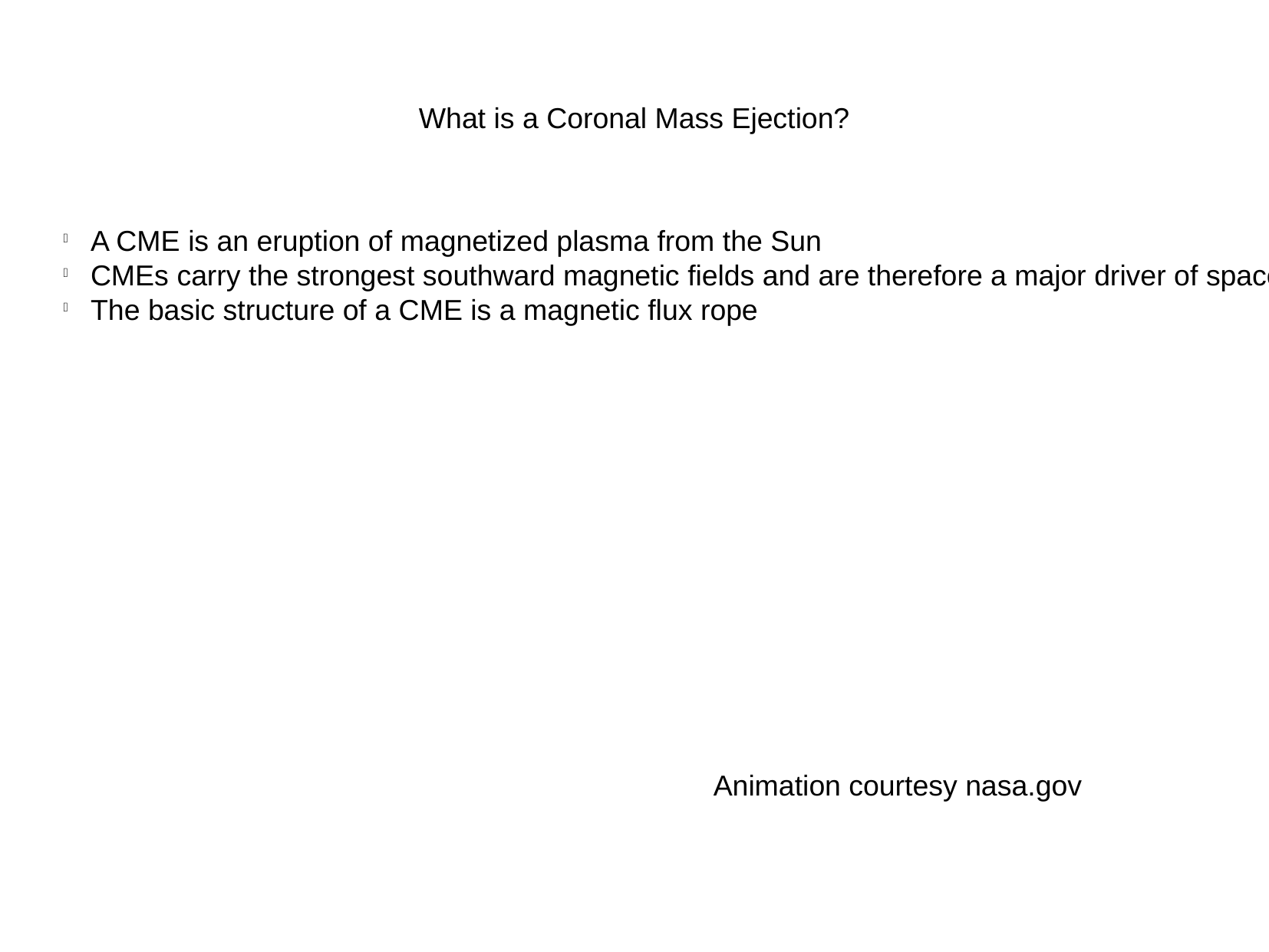

What is a Coronal Mass Ejection?
A CME is an eruption of magnetized plasma from the Sun
CMEs carry the strongest southward magnetic fields and are therefore a major driver of space weather
The basic structure of a CME is a magnetic flux rope
Animation courtesy nasa.gov